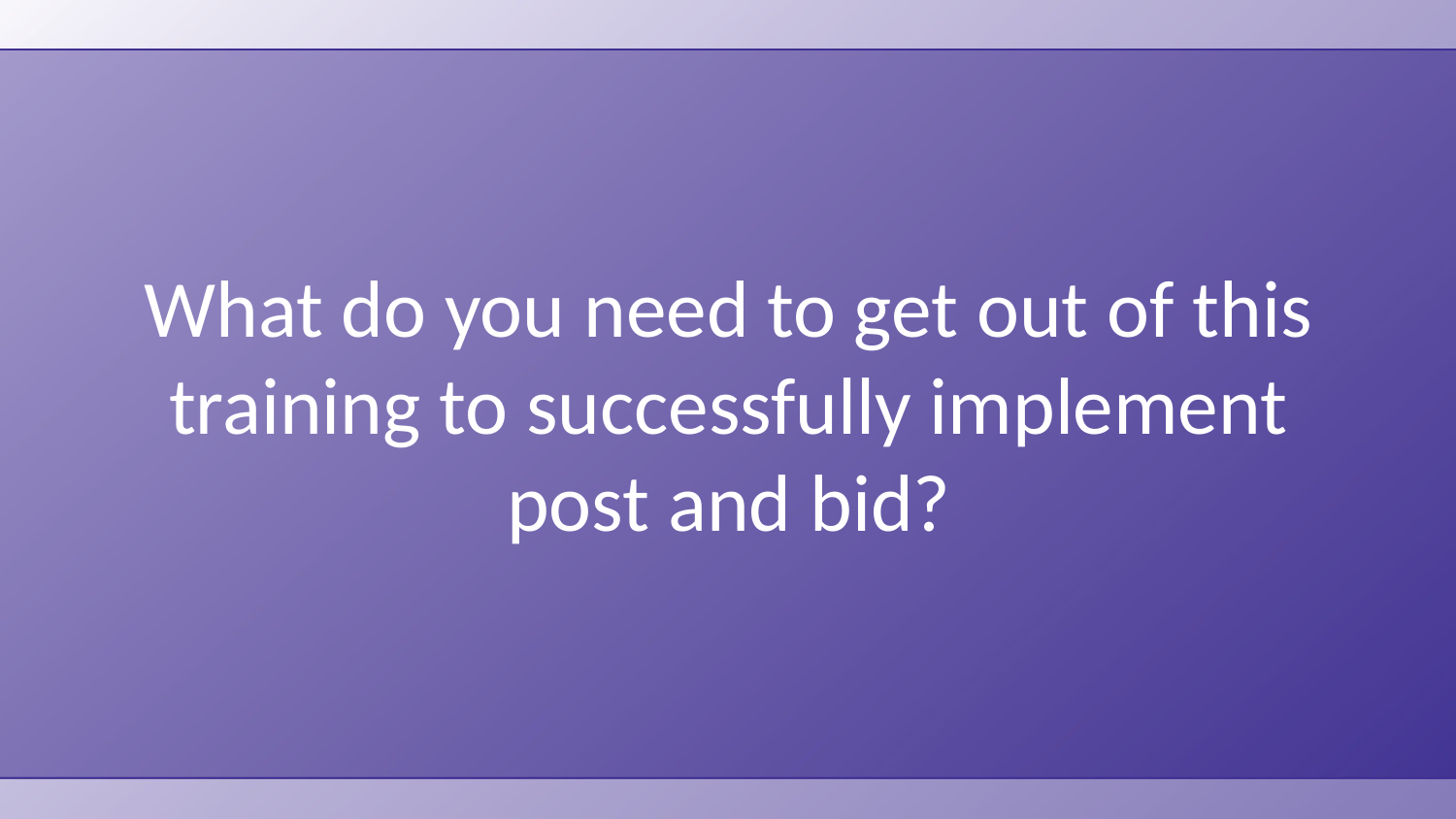

What do you need to get out of this training to successfully implement post and bid?